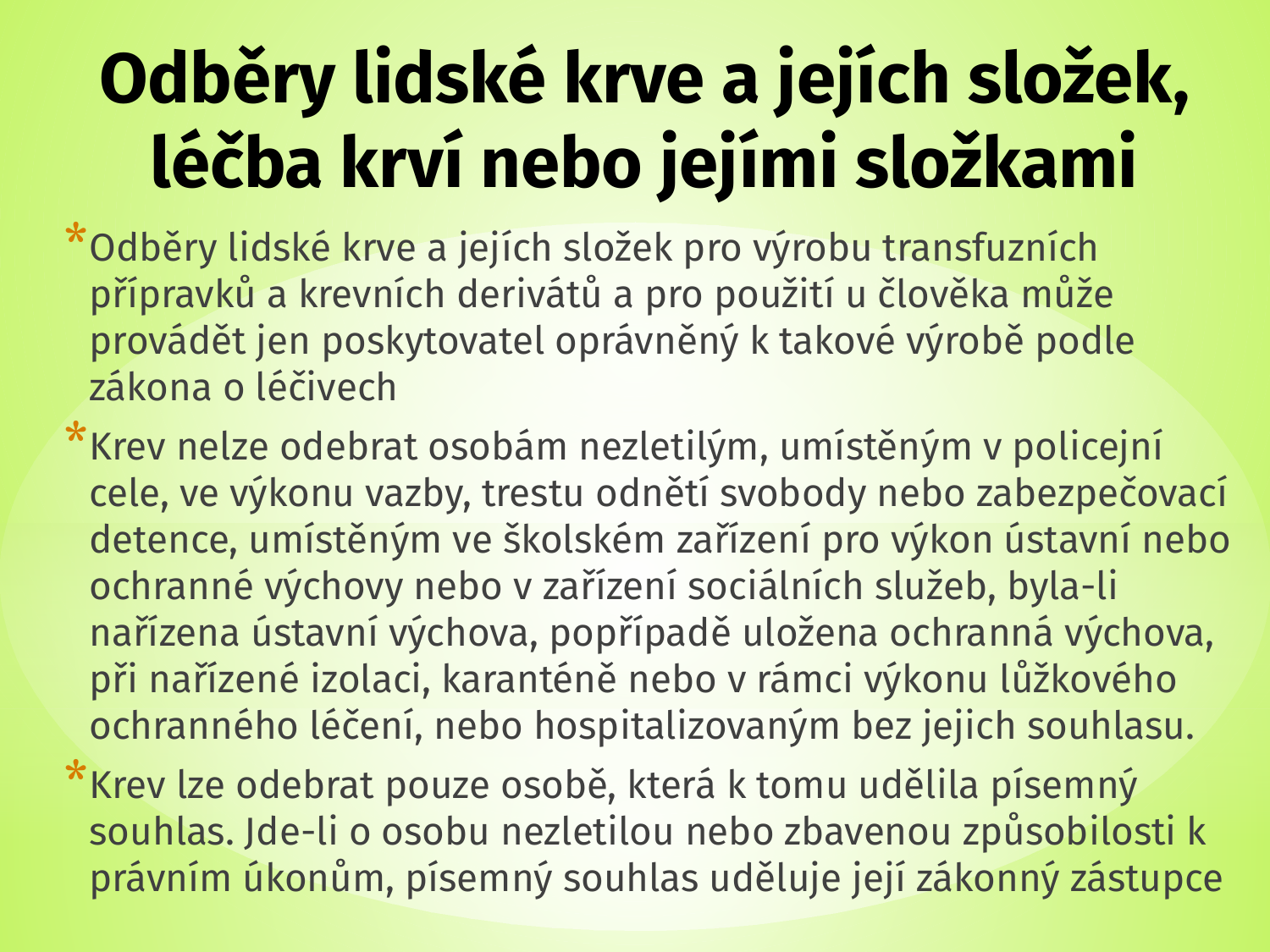

# Odběry lidské krve a jejích složek, léčba krví nebo jejími složkami
Odběry lidské krve a jejích složek pro výrobu transfuzních přípravků a krevních derivátů a pro použití u člověka může provádět jen poskytovatel oprávněný k takové výrobě podle zákona o léčivech
Krev nelze odebrat osobám nezletilým, umístěným v policejní cele, ve výkonu vazby, trestu odnětí svobody nebo zabezpečovací detence, umístěným ve školském zařízení pro výkon ústavní nebo ochranné výchovy nebo v zařízení sociálních služeb, byla-li nařízena ústavní výchova, popřípadě uložena ochranná výchova, při nařízené izolaci, karanténě nebo v rámci výkonu lůžkového ochranného léčení, nebo hospitalizovaným bez jejich souhlasu.
Krev lze odebrat pouze osobě, která k tomu udělila písemný souhlas. Jde-li o osobu nezletilou nebo zbavenou způsobilosti k právním úkonům, písemný souhlas uděluje její zákonný zástupce